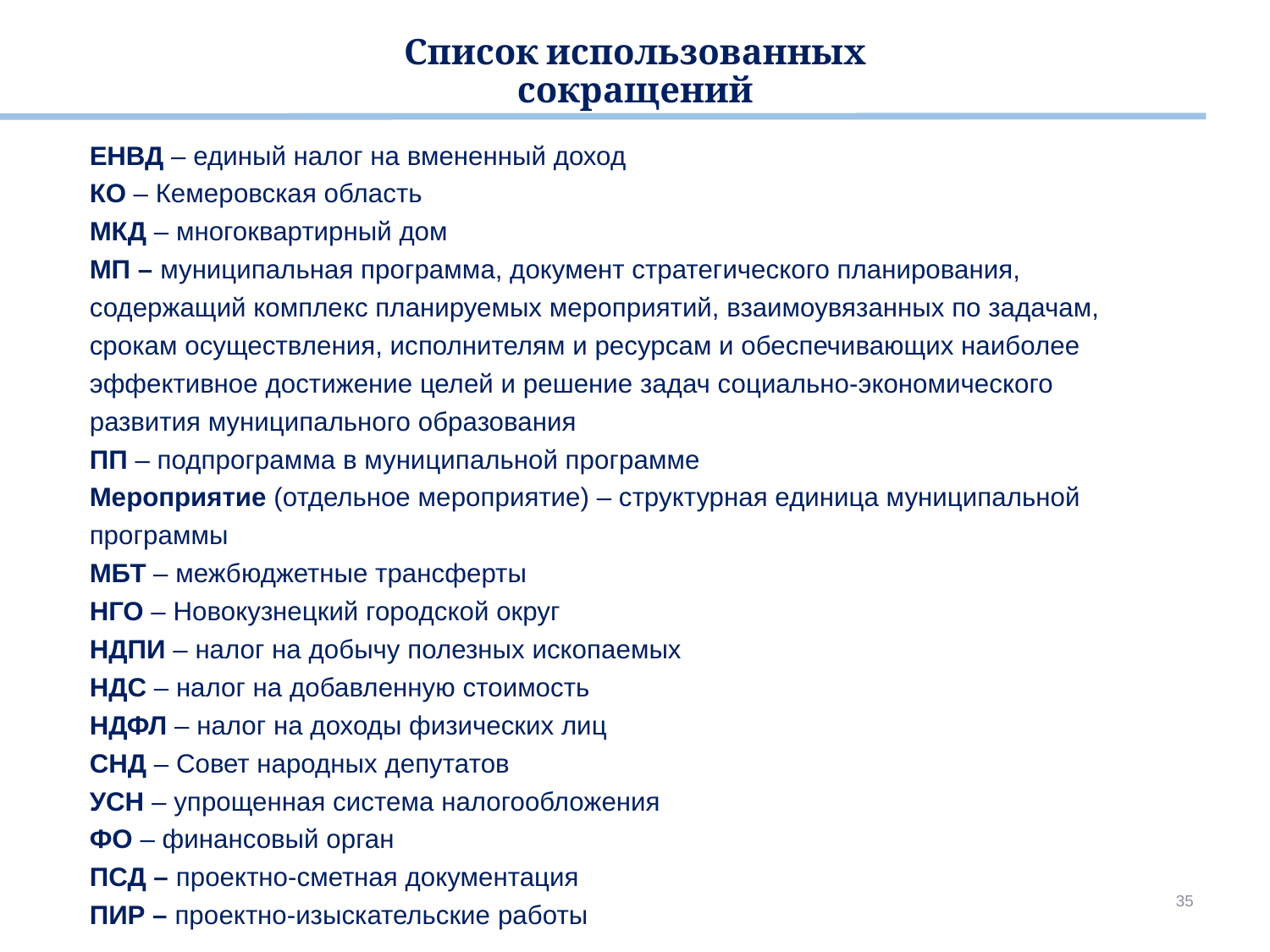

# Список использованных сокращений

ЕНВД – единый налог на вмененный доход
КО – Кемеровская область
МКД – многоквартирный дом
МП – муниципальная программа, документ стратегического планирования, содержащий комплекс планируемых мероприятий, взаимоувязанных по задачам, срокам осуществления, исполнителям и ресурсам и обеспечивающих наиболее эффективное достижение целей и решение задач социально-экономического развития муниципального образования
ПП – подпрограмма в муниципальной программе
Мероприятие (отдельное мероприятие) – структурная единица муниципальной программы
МБТ – межбюджетные трансферты
НГО – Новокузнецкий городской округ
НДПИ – налог на добычу полезных ископаемых
НДС – налог на добавленную стоимость
НДФЛ – налог на доходы физических лиц
СНД – Совет народных депутатов
УСН – упрощенная система налогообложения
ФО – финансовый орган
ПСД – проектно-сметная документация
ПИР – проектно-изыскательские работы

35